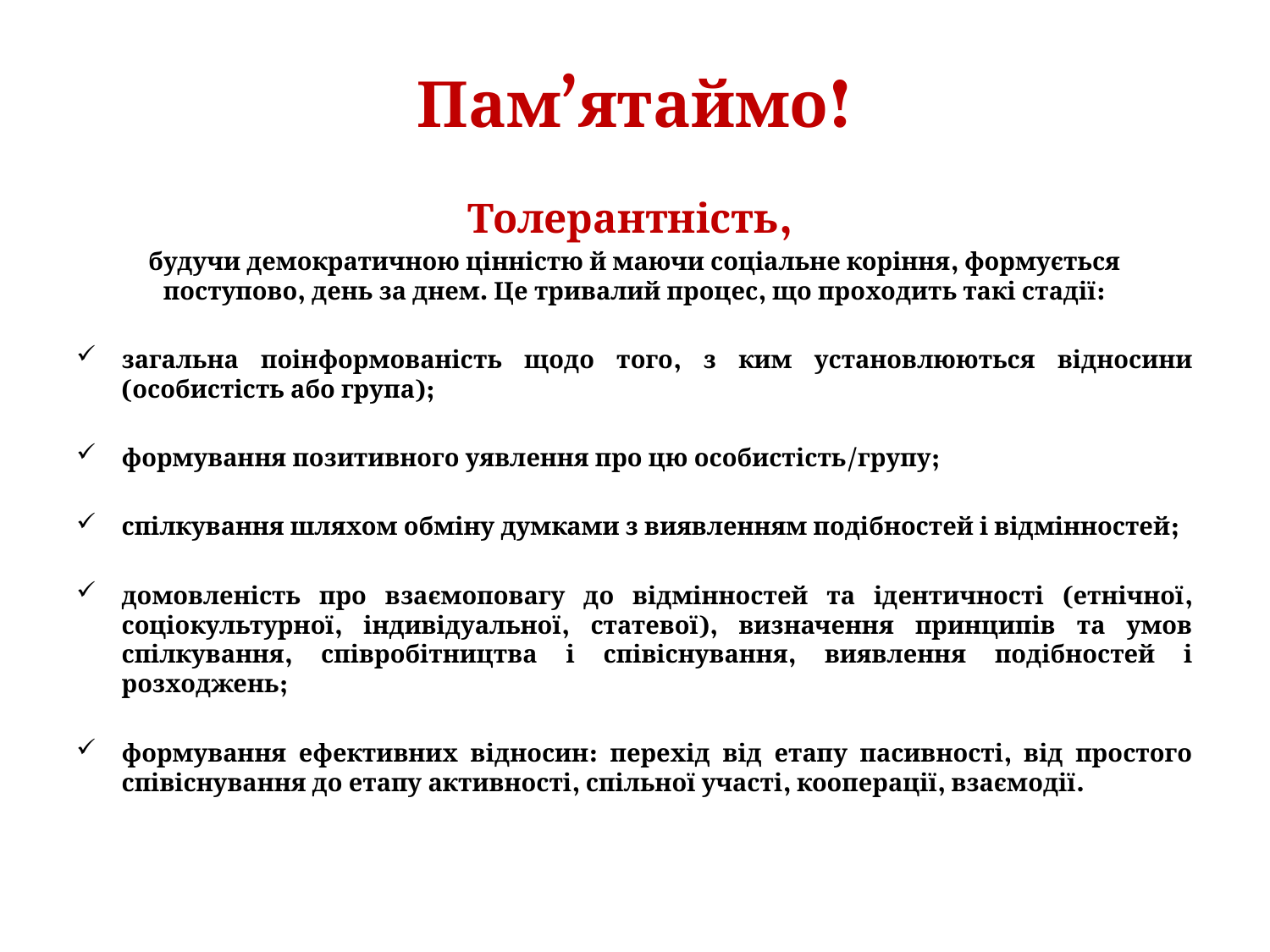

# Пам’ятаймо!
Толерантність,
будучи демократичною цінністю й маючи соціальне коріння, формується поступово, день за днем. Це тривалий процес, що проходить такі стадії:

загальна поінформованість щодо того, з ким установлюються відносини (особистість або група);

формування позитивного уявлення про цю особистість/групу;

спілкування шляхом обміну думками з виявленням подібностей і відмінностей;

домовленість про взаємоповагу до відмінностей та ідентичності (етнічної, соціокультурної, індивідуальної, статевої), визначення принципів та умов спілкування, співробітництва і співіснування, виявлення подібностей і розходжень;

формування ефективних відносин: перехід від етапу пасивності, від простого співіснування до етапу активності, спільної участі, кооперації, взаємодії.